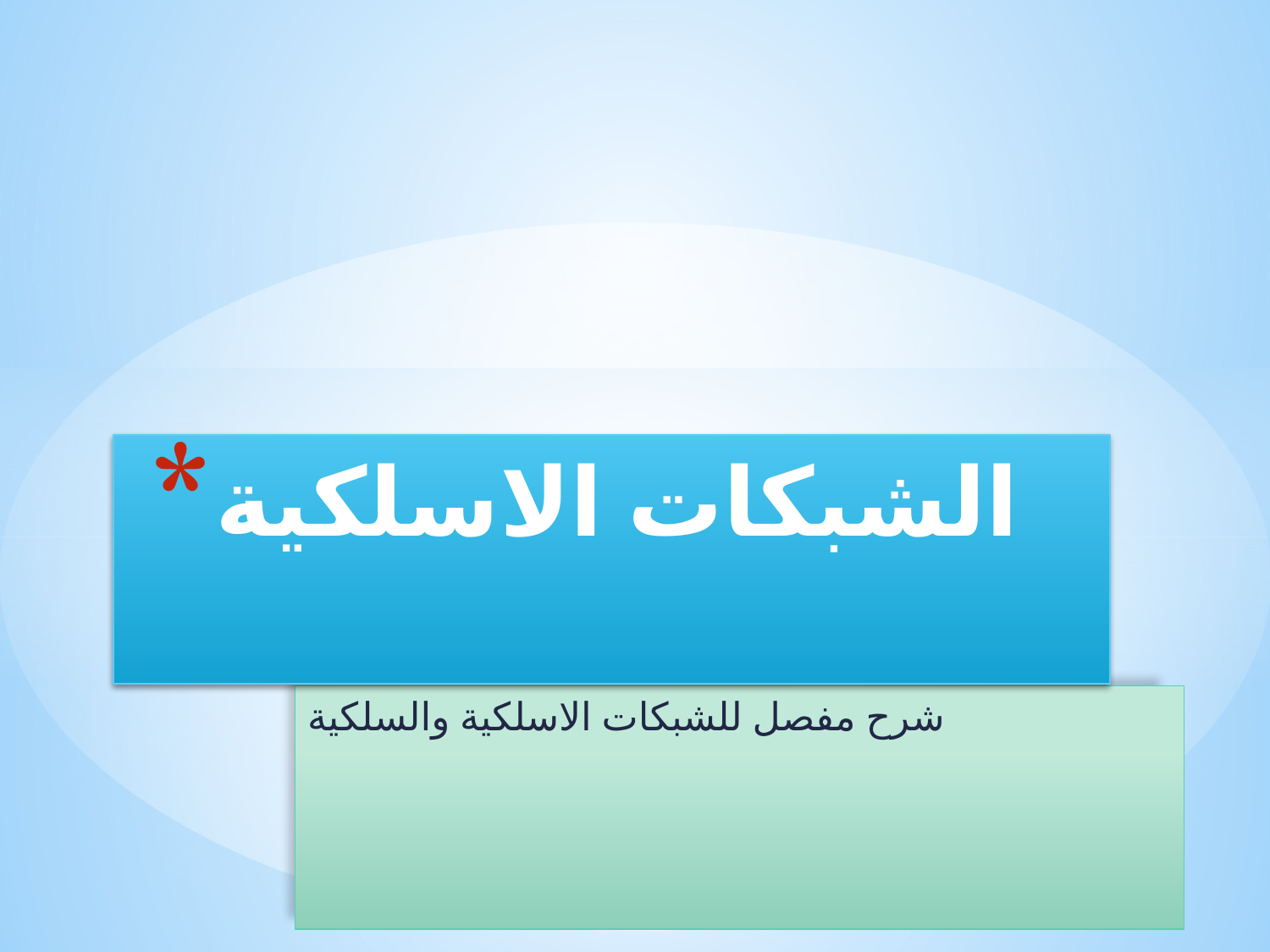

# الشبكات الاسلكية
شرح مفصل للشبكات الاسلكية والسلكية